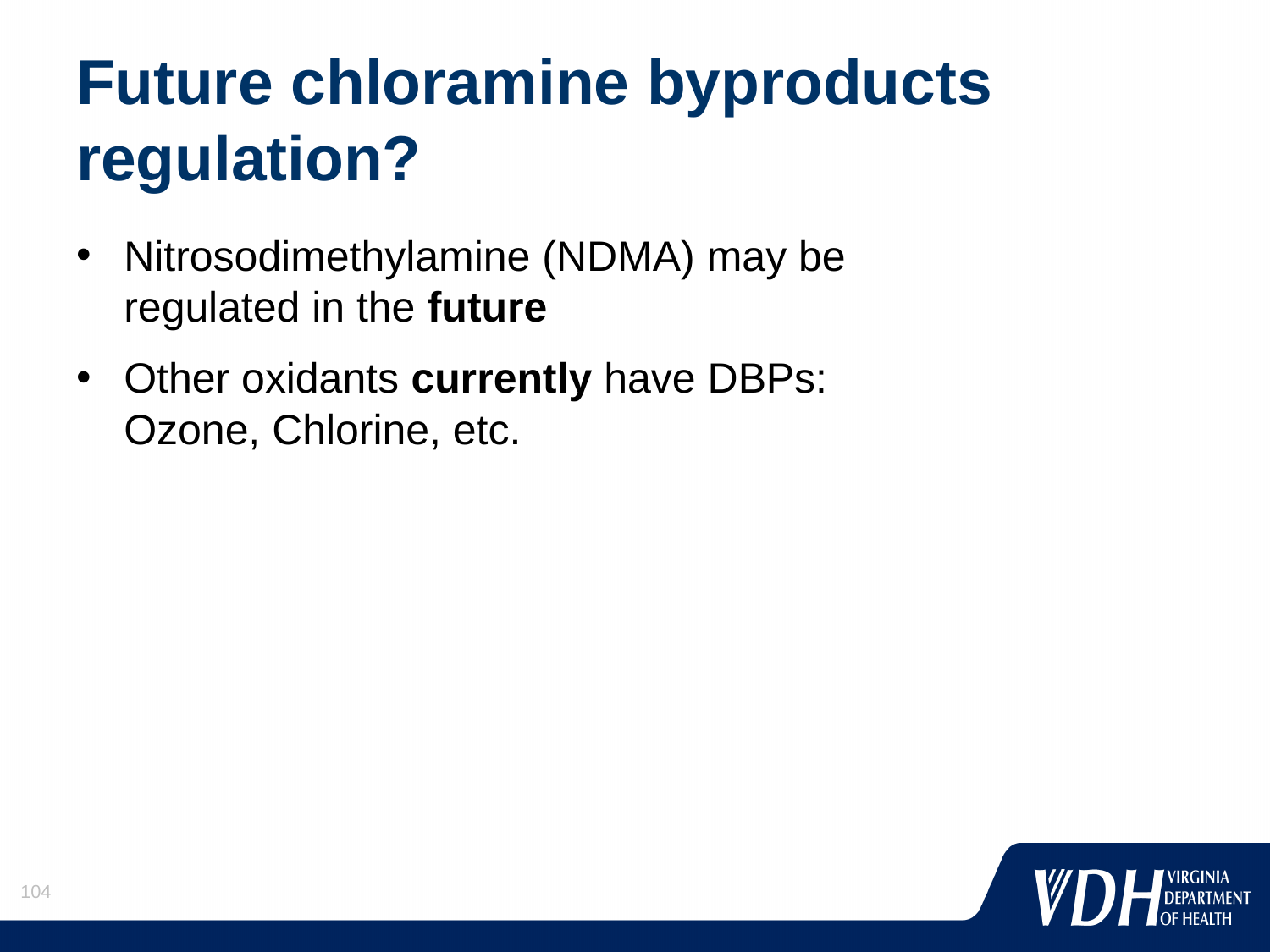

# Future chloramine byproducts regulation?
Nitrosodimethylamine (NDMA) may be regulated in the future
Other oxidants currently have DBPs: Ozone, Chlorine, etc.

104